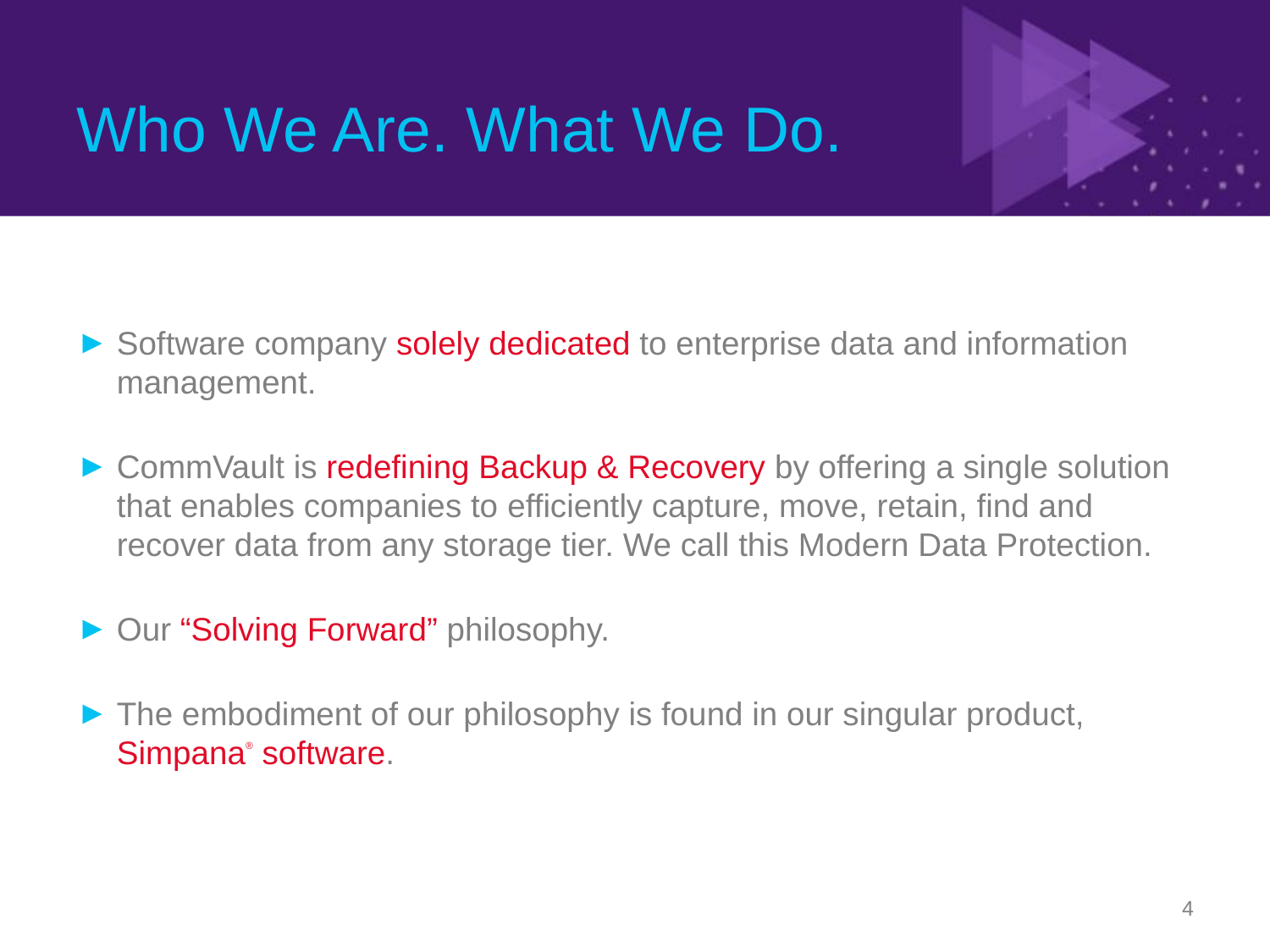

# Who We Are. What We Do.
Software company solely dedicated to enterprise data and information management.
CommVault is redefining Backup & Recovery by offering a single solution that enables companies to efficiently capture, move, retain, find and recover data from any storage tier. We call this Modern Data Protection.
Our “Solving Forward” philosophy.
The embodiment of our philosophy is found in our singular product, Simpana® software.

4